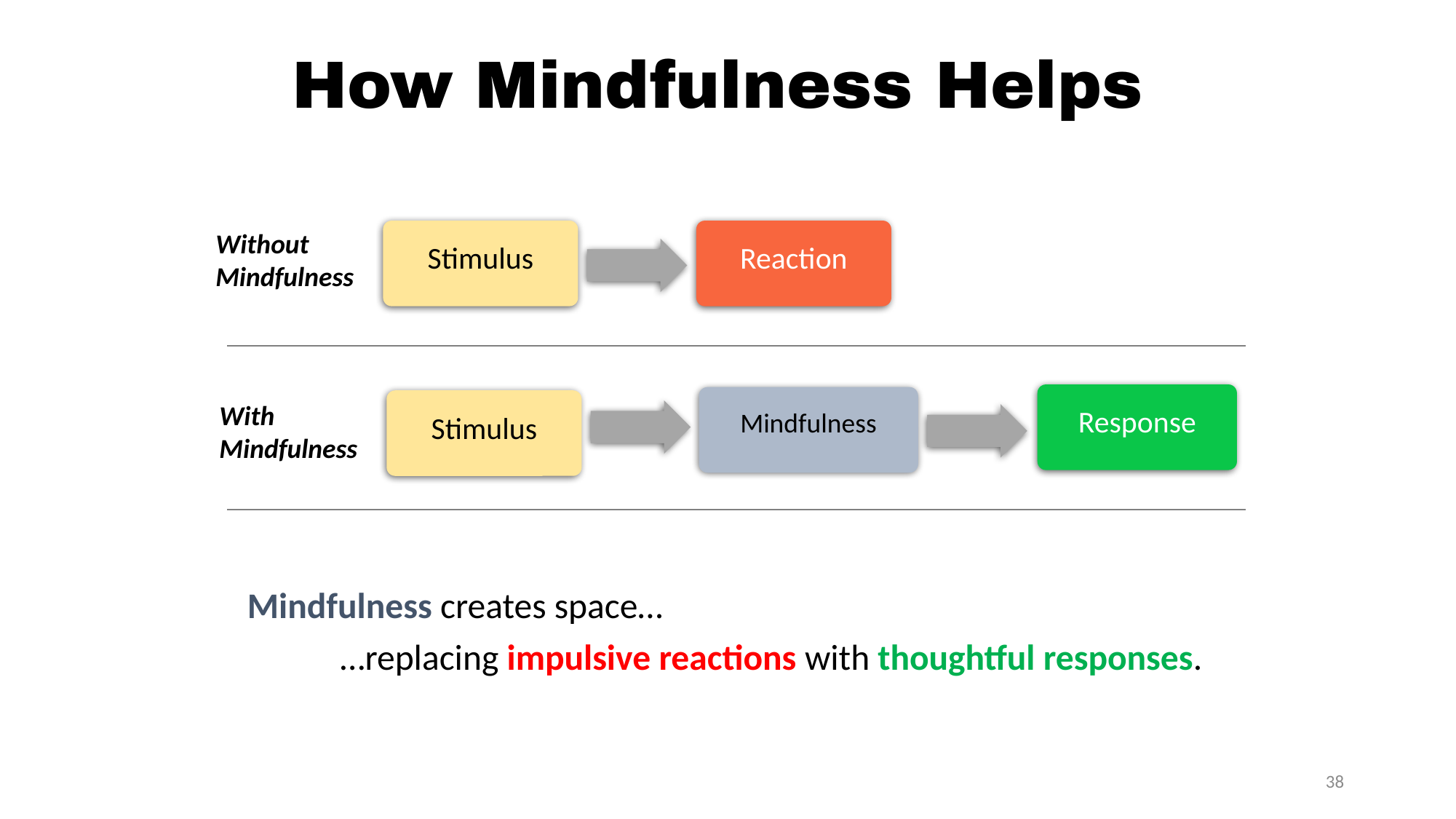

# How Mindfulness Helps
Stimulus

Reaction

Without
Mindfulness

Response

Mindfulness

Stimulus

With
Mindfulness

Mindfulness creates space…
	…replacing impulsive reactions with thoughtful responses.
38